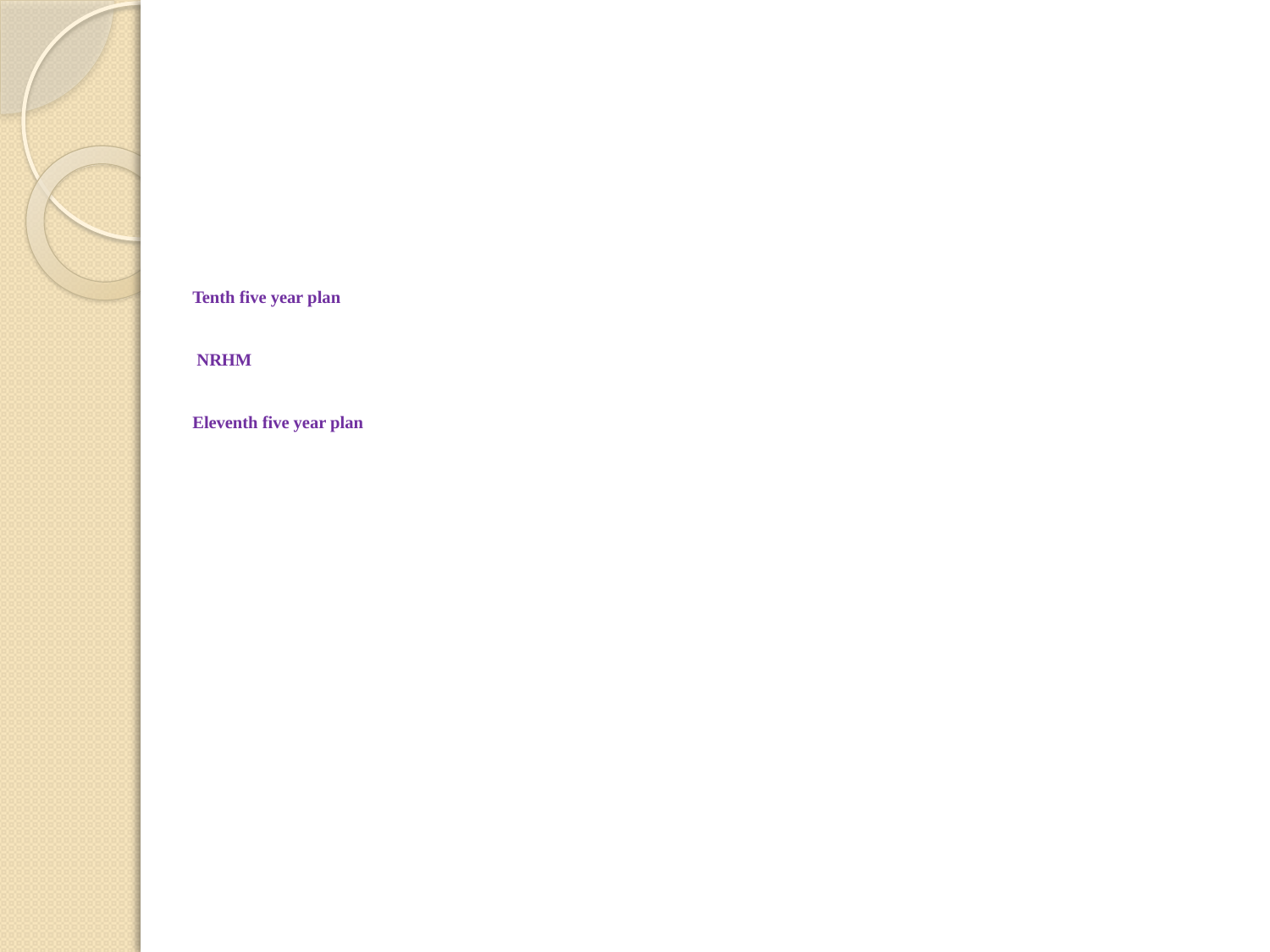

# Tenth five year plan NRHM Eleventh five year plan